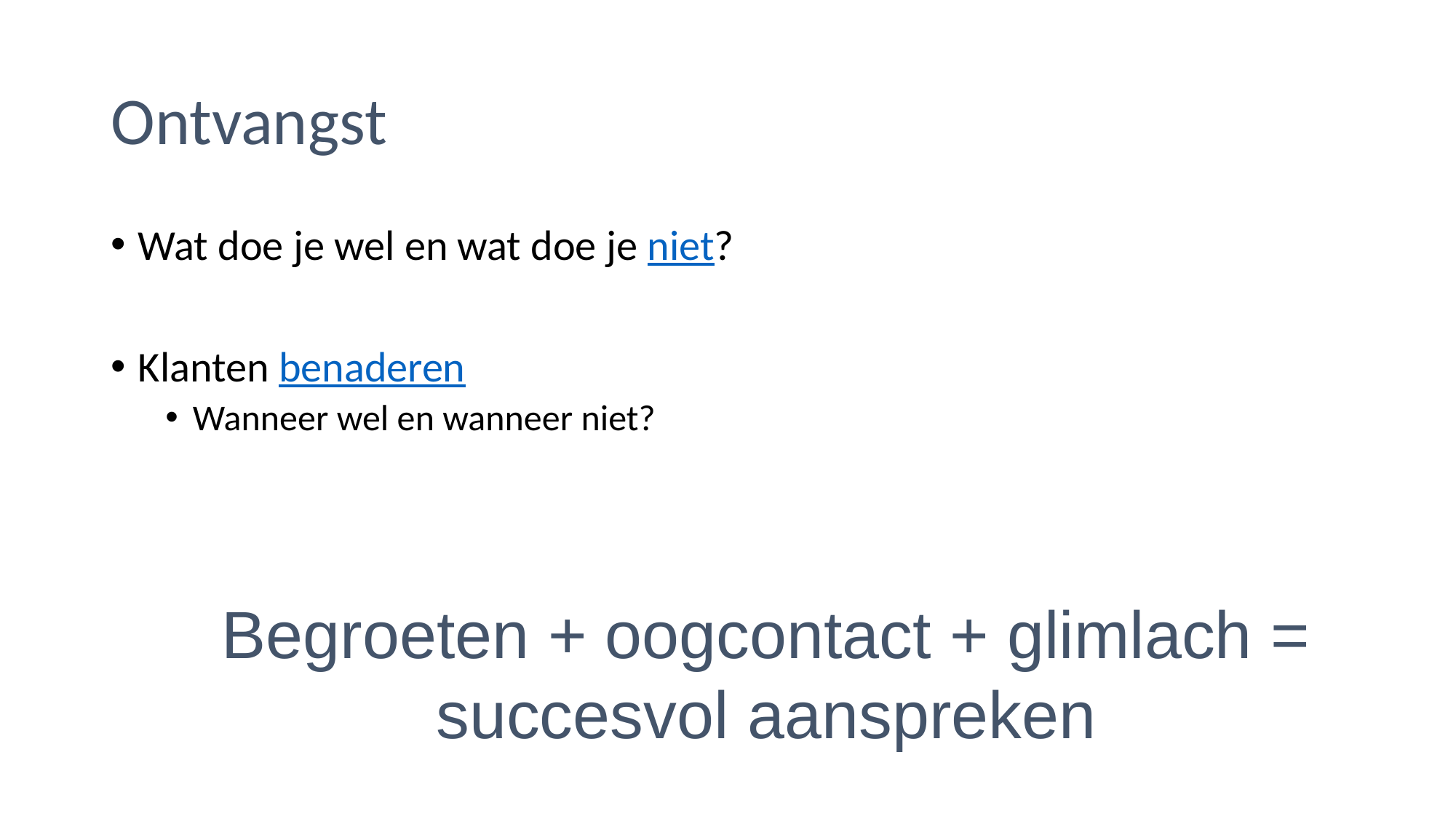

# Ontvangst
Wat doe je wel en wat doe je niet?

Klanten benaderen
Wanneer wel en wanneer niet?

Begroeten + oogcontact + glimlach = succesvol aanspreken